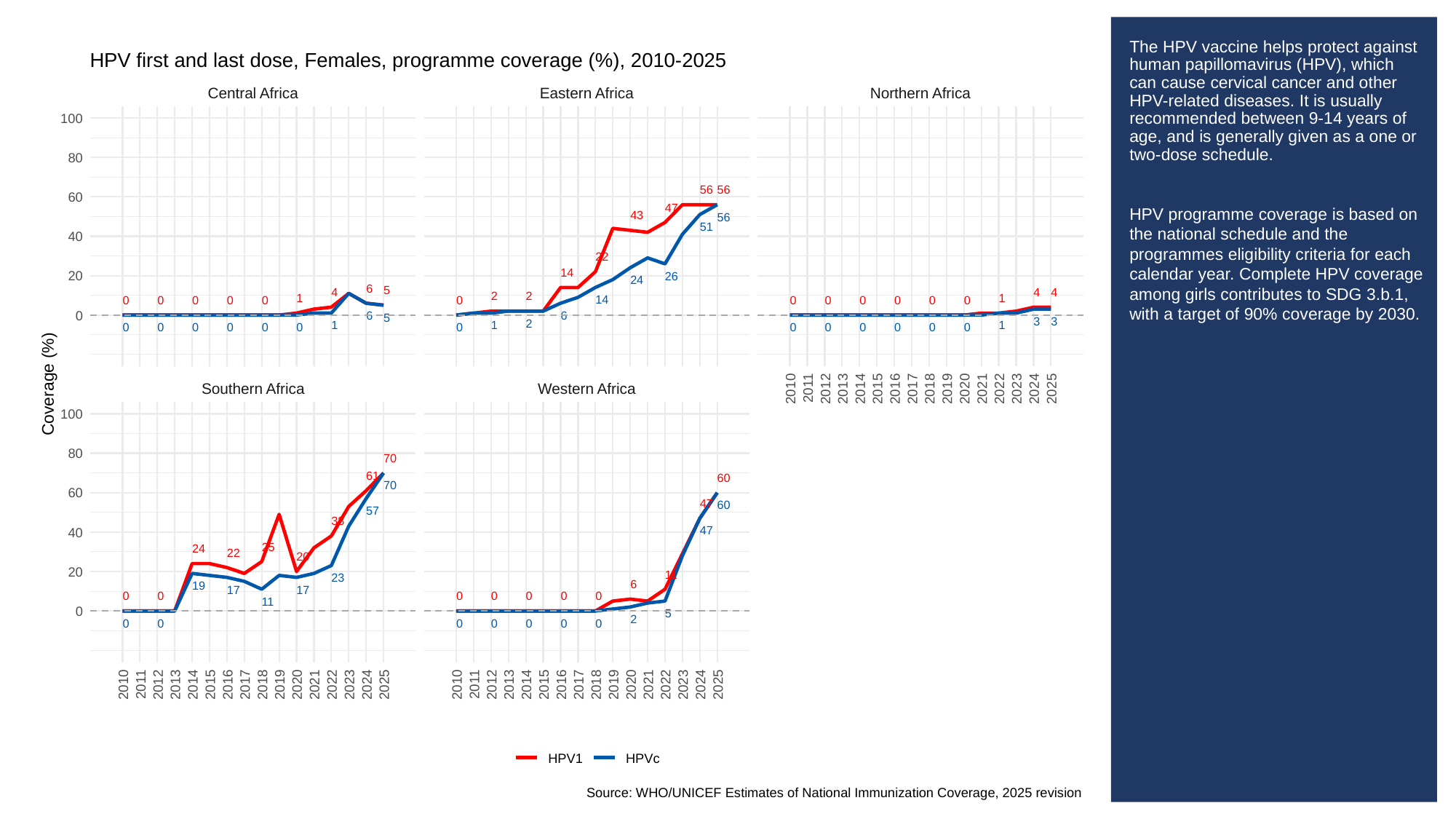

# The HPV vaccine helps protect against human papillomavirus (HPV), which can cause cervical cancer and other HPV-related diseases. It is usually recommended between 9-14 years of age, and is generally given as a one or two-dose schedule.

HPV programme coverage is based on the national schedule and the programmes eligibility criteria for each calendar year. Complete HPV coverage among girls contributes to SDG 3.b.1, with a target of 90% coverage by 2030.

HPV first and last dose, Females, programme coverage (%), 2010-2025
Central Africa
Eastern Africa
Northern Africa

100

80

56
56
60

47

43
56

51
40

22

14
20
26
24

6
5
4
4
4
2
2

1
1
14

0
0
0
0
0
0
0
0
0
0
0
0

0
6
6
5

3
3
2
1
1
1
0
0
0
0
0
0
0
0
0
0
0
0
0

Coverage (%)
Southern Africa
Western Africa
2011
2010
2012
2013
2014
2015
2016
2017
2018
2019
2020
2021
2022
2023
2024
2025

100

80

70
61

60
70
60

47
60
57

38
47
40

25
24
22

20
20
11

23
6
19
17
17

0
0
0
0
0
0
0
11
0
5

2
0
0
0
0
0
0
0

2011
2011
2010
2012
2013
2014
2015
2016
2017
2018
2019
2020
2021
2022
2023
2024
2025
2010
2012
2013
2014
2015
2016
2017
2018
2019
2020
2021
2022
2023
2024
2025
HPV1
HPVc

Source: WHO/UNICEF Estimates of National Immunization Coverage, 2025 revision